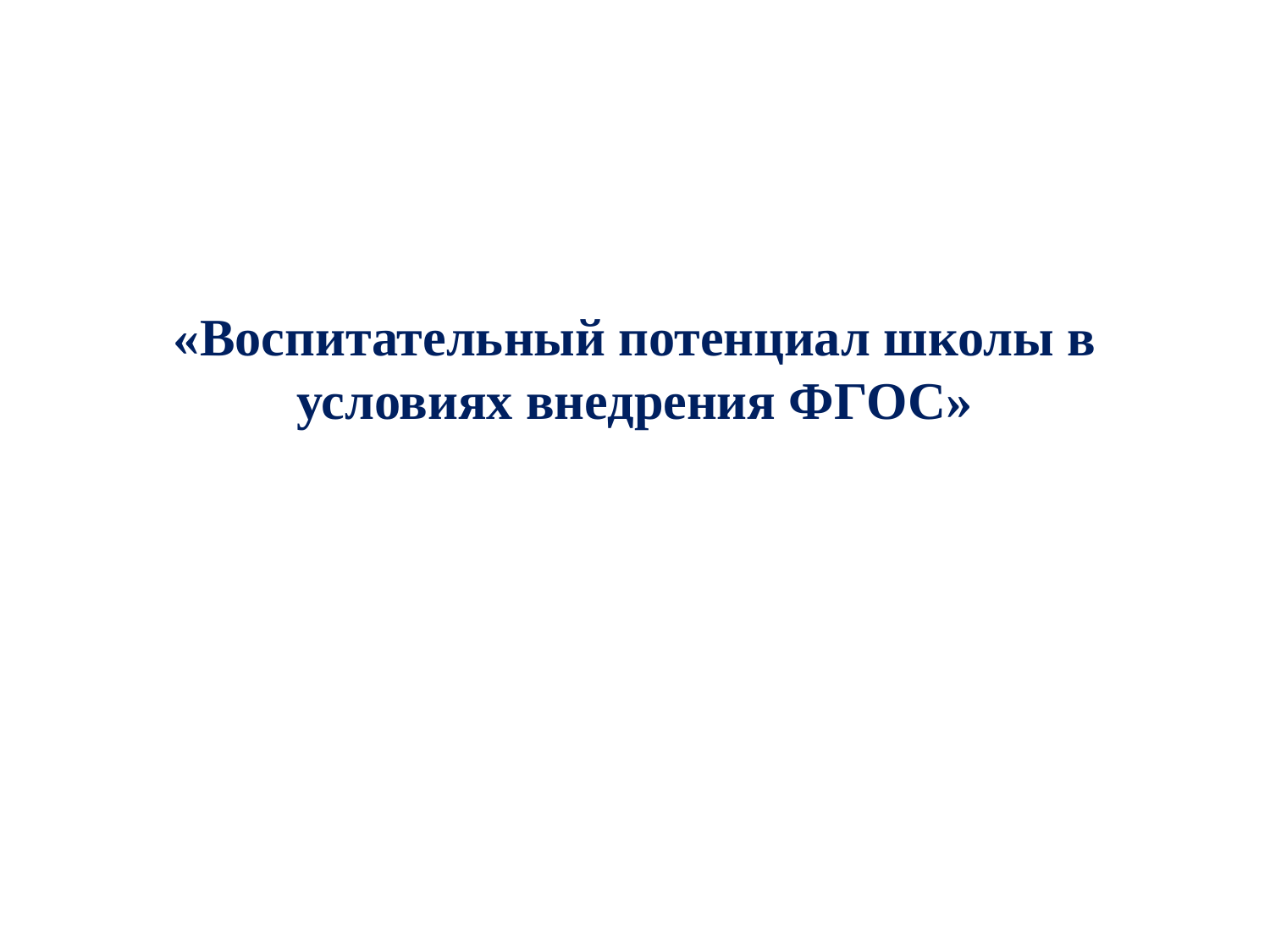

# «Воспитательный потенциал школы в условиях внедрения ФГОС»